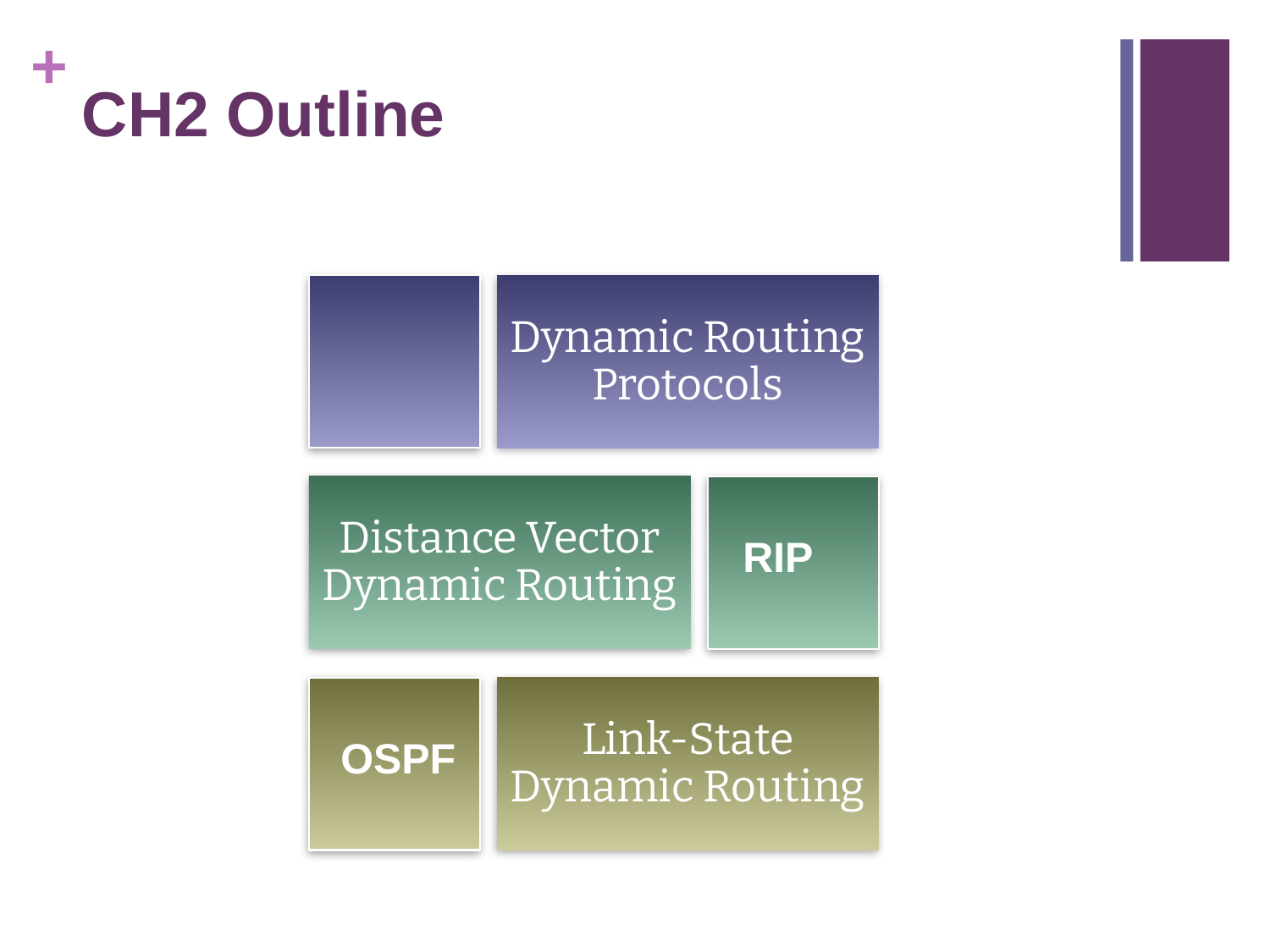

# CH2 Outline
Dynamic Routing Protocols
Distance Vector Dynamic Routing
Link-State Dynamic Routing
RIP
OSPF